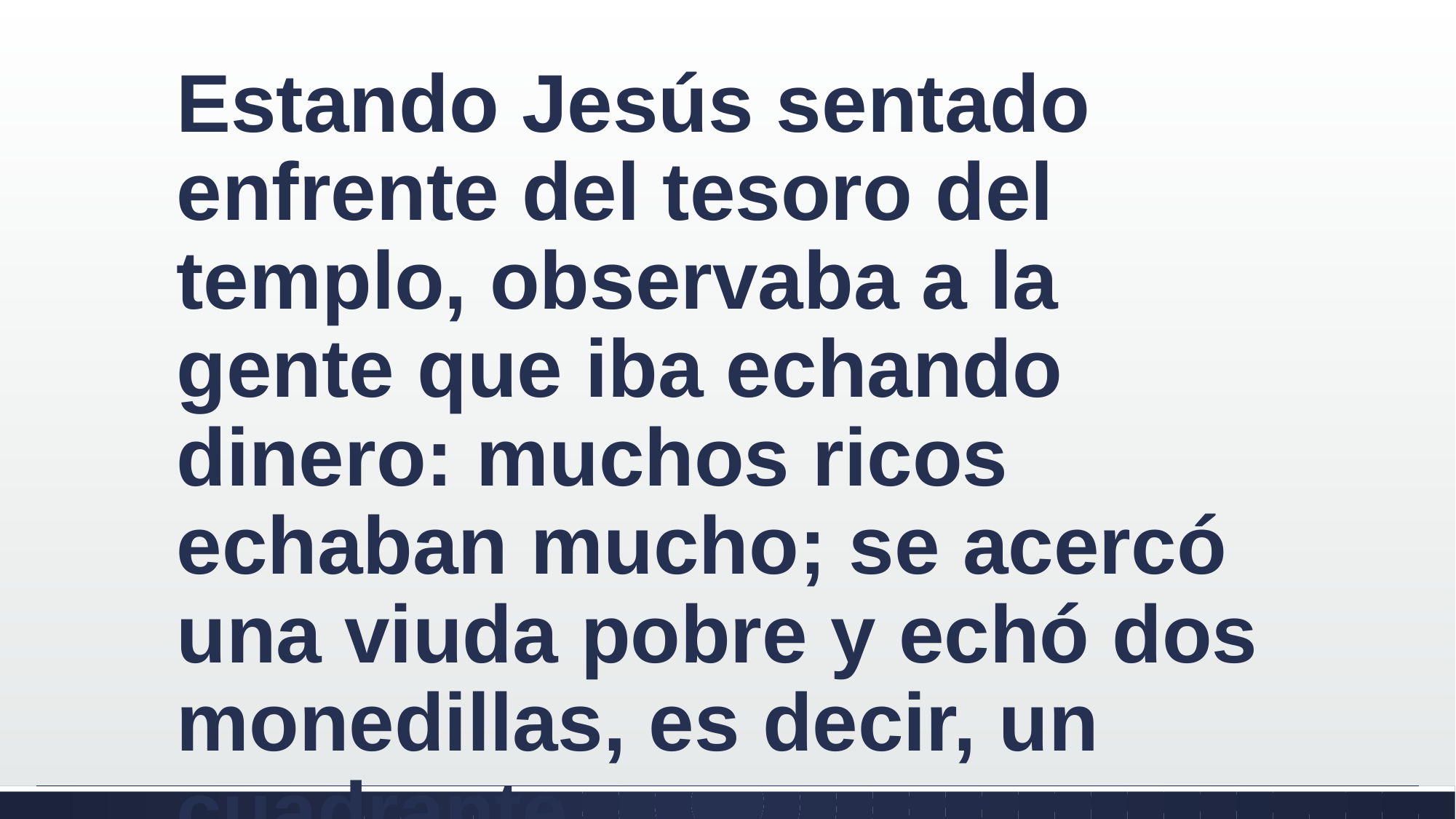

#
Estando Jesús sentado enfrente del tesoro del templo, observaba a la gente que iba echando dinero: muchos ricos echaban mucho; se acercó una viuda pobre y echó dos monedillas, es decir, un cuadrante.